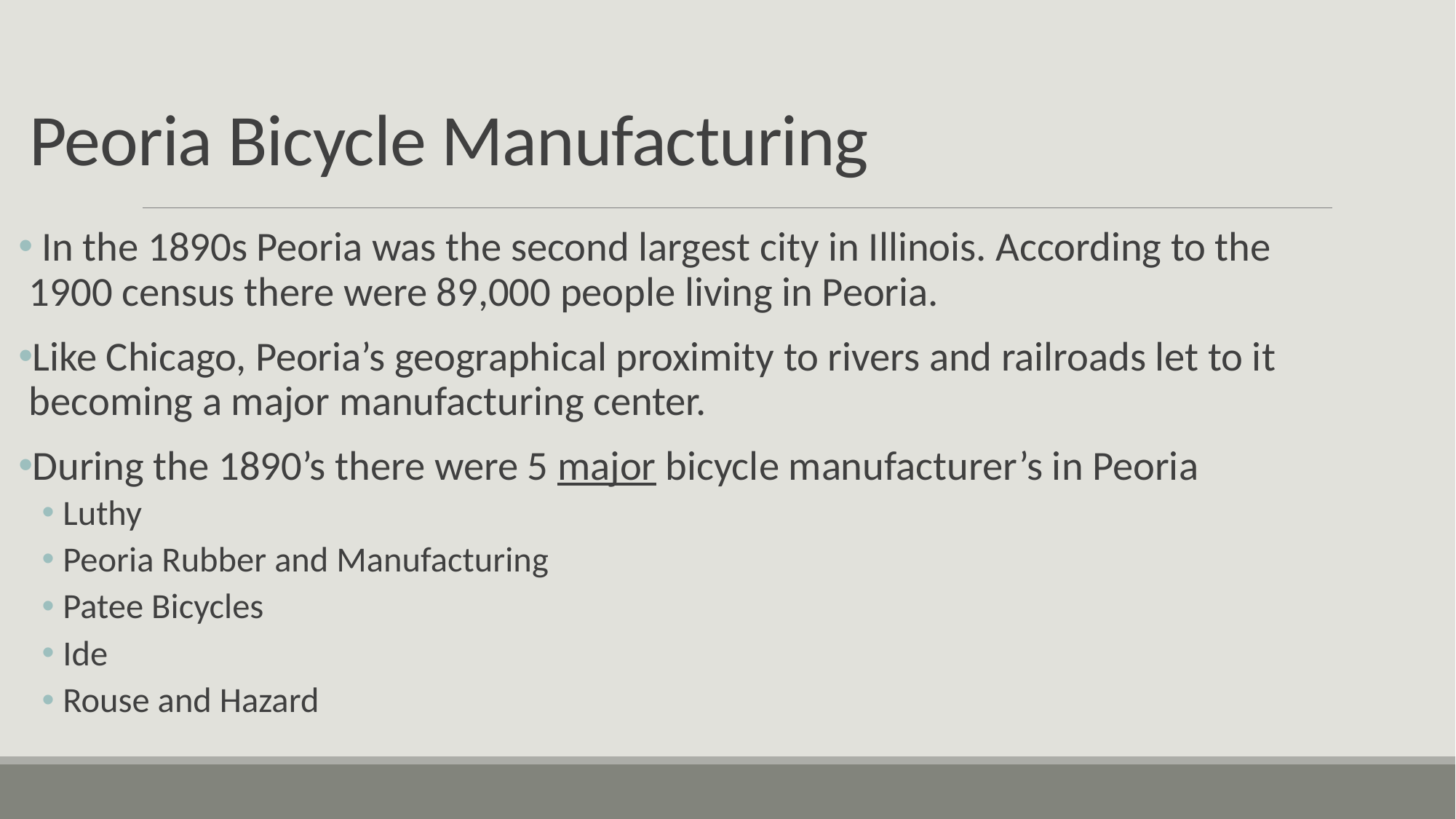

# Peoria Bicycle Manufacturing
 In the 1890s Peoria was the second largest city in Illinois. According to the 1900 census there were 89,000 people living in Peoria.
Like Chicago, Peoria’s geographical proximity to rivers and railroads let to it becoming a major manufacturing center.
During the 1890’s there were 5 major bicycle manufacturer’s in Peoria
Luthy
Peoria Rubber and Manufacturing
Patee Bicycles
Ide
Rouse and Hazard